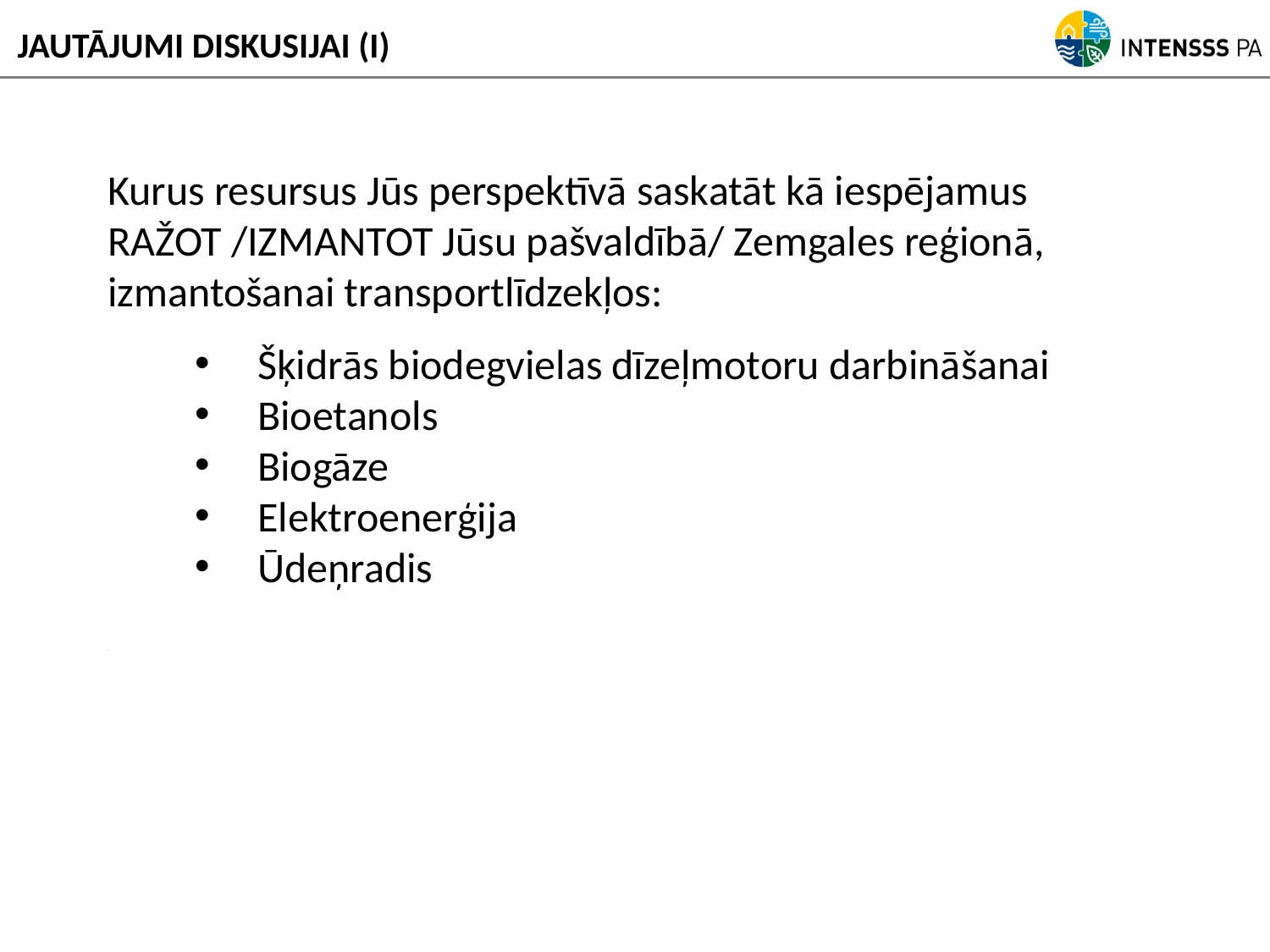

JAUTĀJUMI DISKUSIJAI (I)
Kurus resursus Jūs perspektīvā saskatāt kā iespējamus
RAŽOT /IZMANTOT Jūsu pašvaldībā/ Zemgales reģionā, izmantošanai transportlīdzekļos:

Šķidrās biodegvielas dīzeļmotoru darbināšanai
Bioetanols
Biogāze
Elektroenerģija
Ūdeņradis